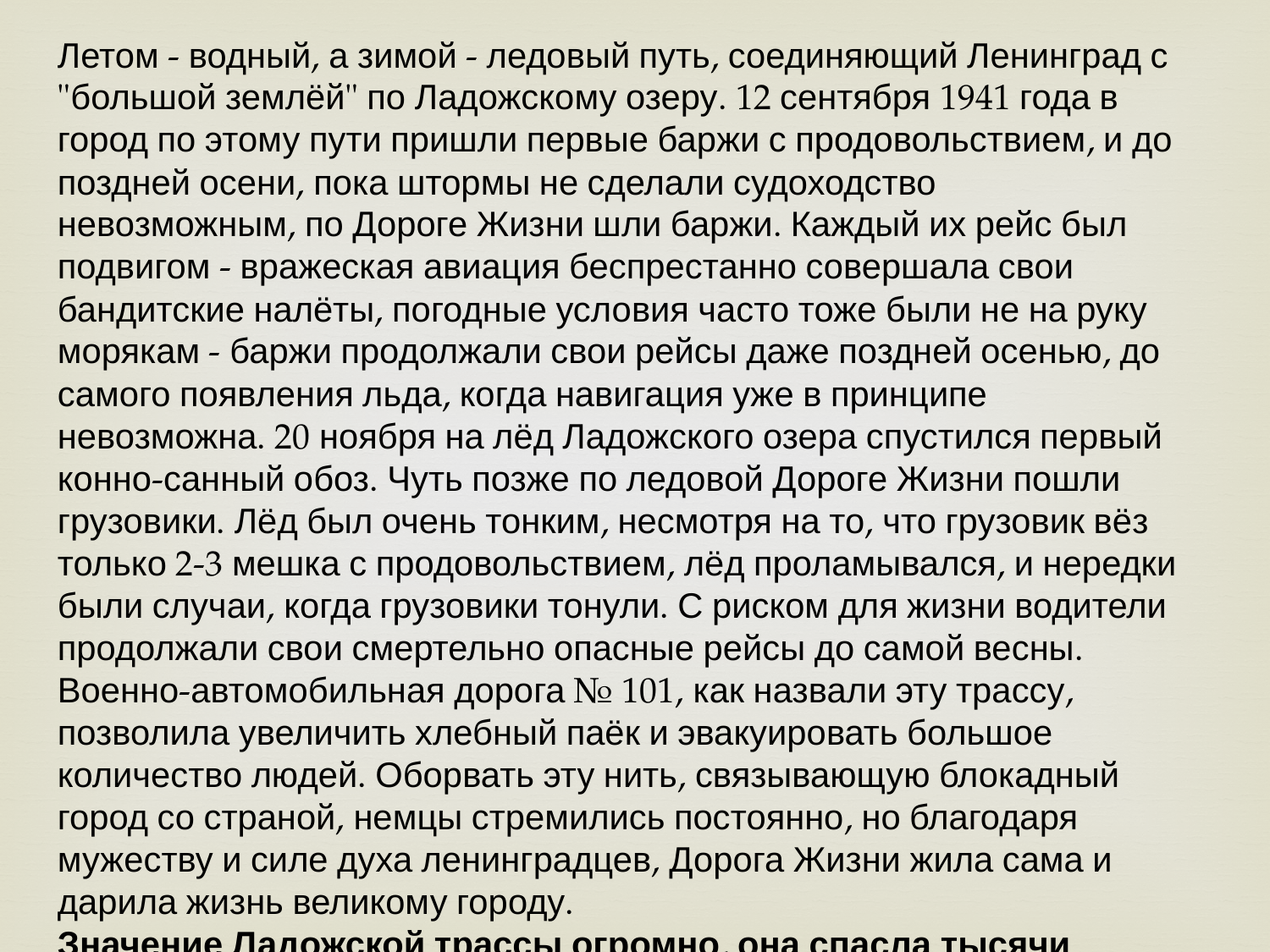

Летом - водный, а зимой - ледовый путь, соединяющий Ленинград с "большой землёй" по Ладожскому озеру. 12 сентября 1941 года в город по этому пути пришли первые баржи с продовольствием, и до поздней осени, пока штормы не сделали судоходство невозможным, по Дороге Жизни шли баржи. Каждый их рейс был подвигом - вражеская авиация беспрестанно совершала свои бандитские налёты, погодные условия часто тоже были не на руку морякам - баржи продолжали свои рейсы даже поздней осенью, до самого появления льда, когда навигация уже в принципе невозможна. 20 ноября на лёд Ладожского озера спустился первый конно-санный обоз. Чуть позже по ледовой Дороге Жизни пошли грузовики. Лёд был очень тонким, несмотря на то, что грузовик вёз только 2-3 мешка с продовольствием, лёд проламывался, и нередки были случаи, когда грузовики тонули. С риском для жизни водители продолжали свои смертельно опасные рейсы до самой весны. Военно-автомобильная дорога № 101, как назвали эту трассу, позволила увеличить хлебный паёк и эвакуировать большое количество людей. Оборвать эту нить, связывающую блокадный город со страной, немцы стремились постоянно, но благодаря мужеству и силе духа ленинградцев, Дорога Жизни жила сама и дарила жизнь великому городу.
Значение Ладожской трассы огромно, она спасла тысячи жизней. Теперь на берегу Ладожского озера находится музей "Дорога жизни".